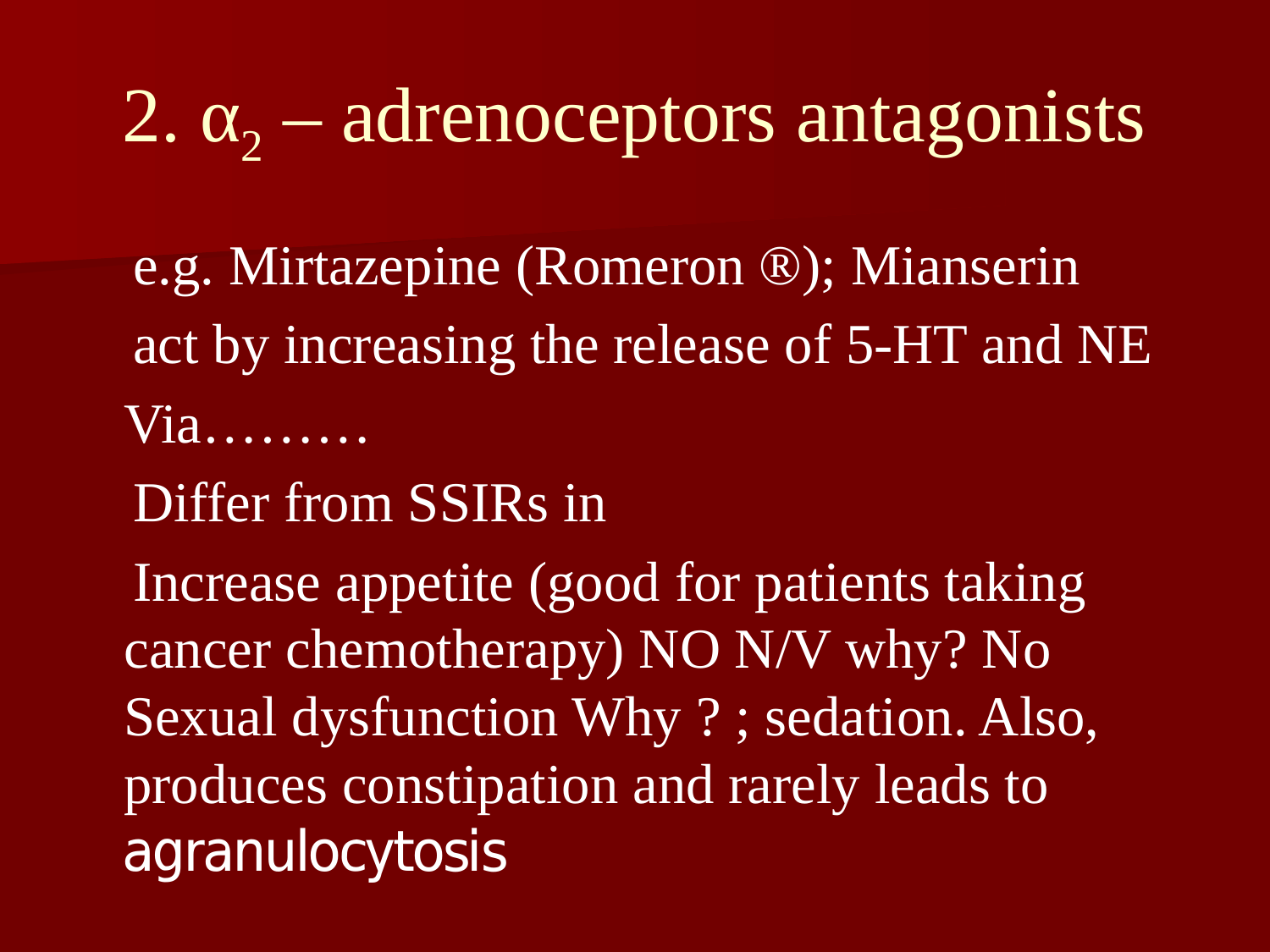

# 2. α2 – adrenoceptors antagonists
    e.g. Mirtazepine (Romeron ®); Mianserin
    act by increasing the release of 5-HT and NE
 	Via………
    Differ from SSIRs in
    Increase appetite (good for patients taking cancer chemotherapy) NO N/V why? No Sexual dysfunction Why ? ; sedation. Also, produces constipation and rarely leads to agranulocytosis